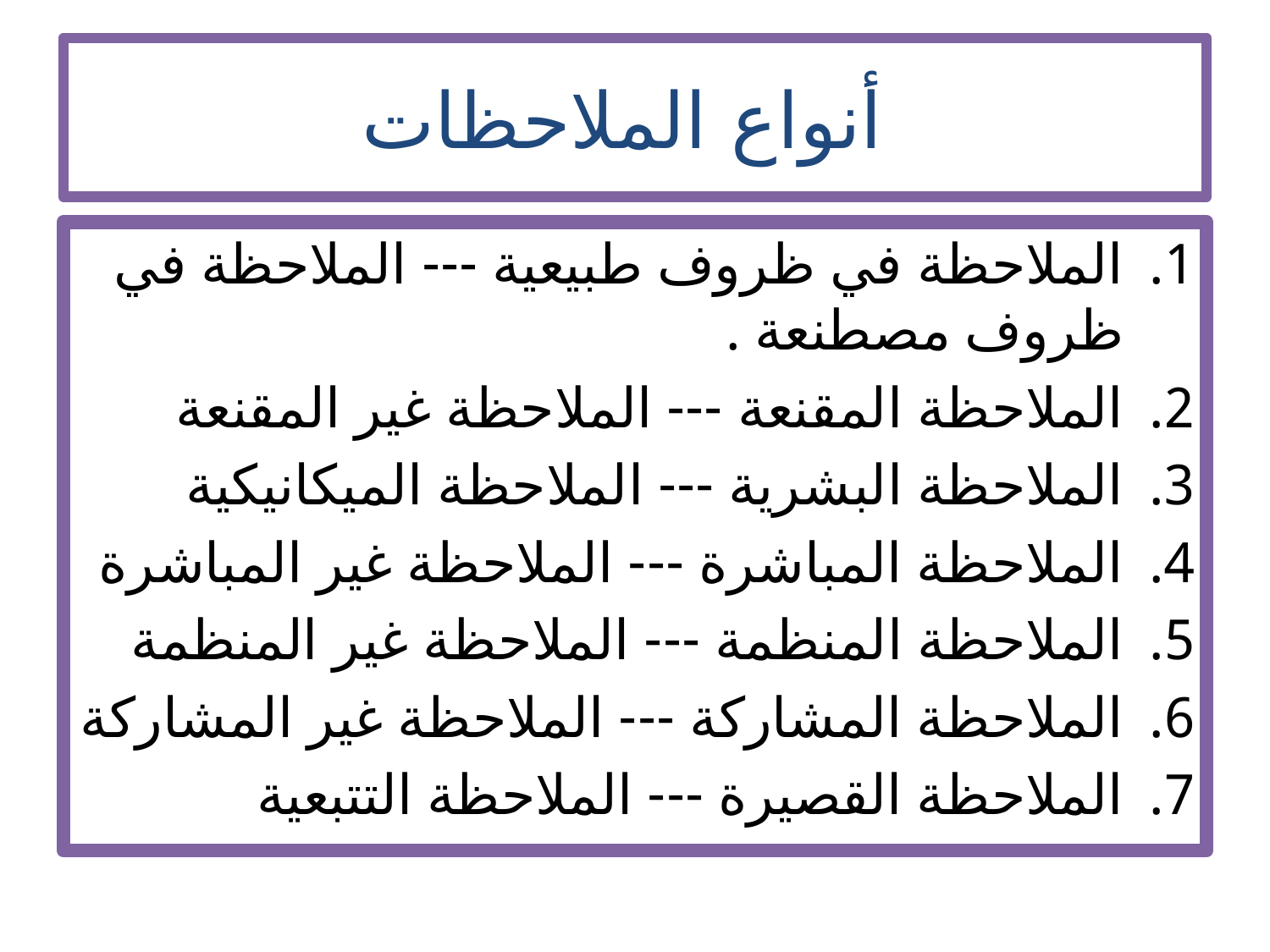

# أنواع الملاحظات
الملاحظة في ظروف طبيعية --- الملاحظة في ظروف مصطنعة .
الملاحظة المقنعة --- الملاحظة غير المقنعة
الملاحظة البشرية --- الملاحظة الميكانيكية
الملاحظة المباشرة --- الملاحظة غير المباشرة
الملاحظة المنظمة --- الملاحظة غير المنظمة
الملاحظة المشاركة --- الملاحظة غير المشاركة
الملاحظة القصيرة --- الملاحظة التتبعية